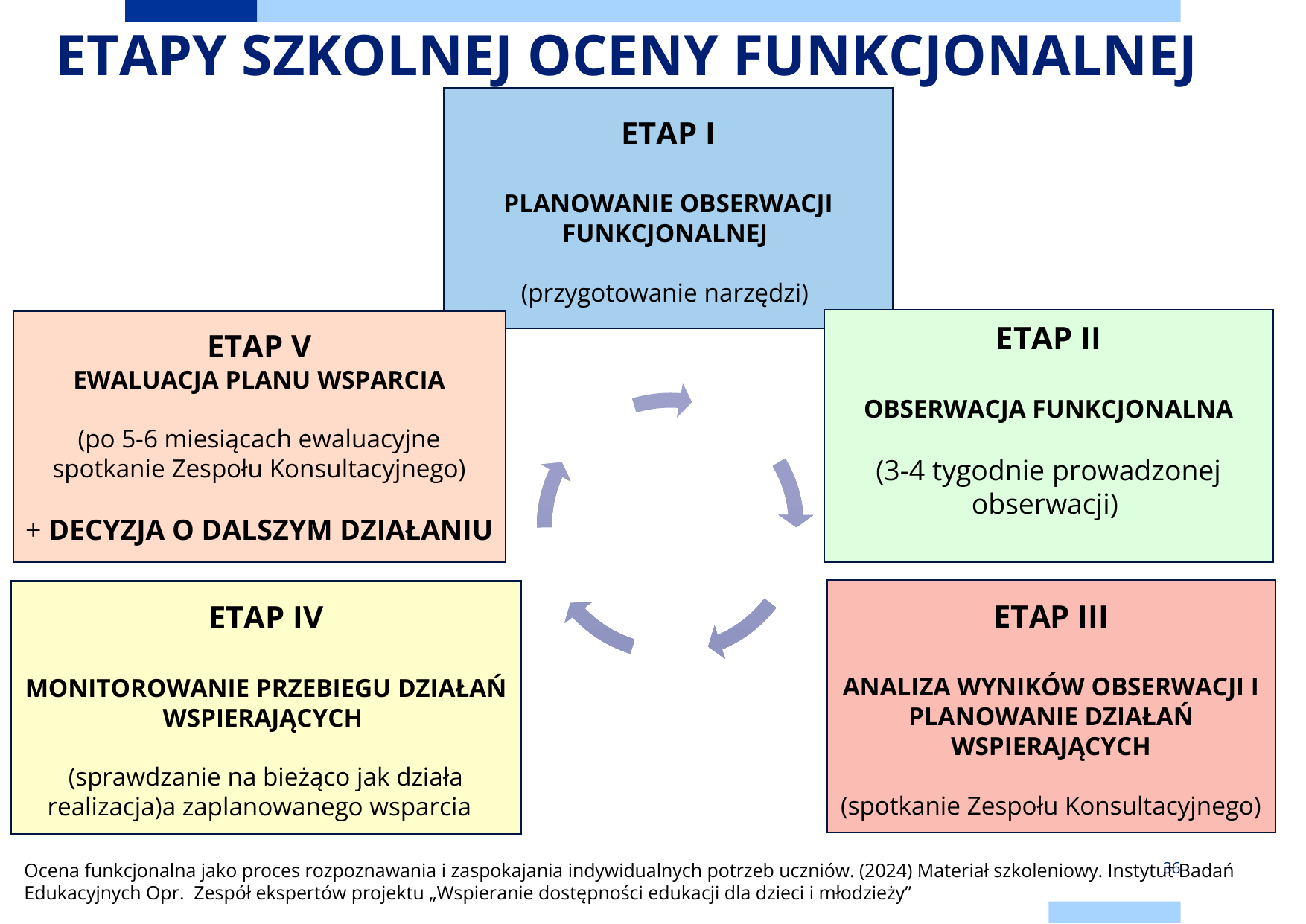

# ETAPY SZKOLNEJ OCENY FUNKCJONALNEJ

ETAP I

PLANOWANIE OBSERWACJI FUNKCJONALNEJ

(przygotowanie narzędzi)

ETAP II

OBSERWACJA FUNKCJONALNA

(3-4 tygodnie prowadzonej obserwacji)

ETAP V
EWALUACJA PLANU WSPARCIA

(po 5-6 miesiącach ewaluacyjne spotkanie Zespołu Konsultacyjnego)

+ DECYZJA O DALSZYM DZIAŁANIU

Ocena funkcjonalna jako proces rozpoznawania i zaspokajania indywidualnych potrzeb uczniów. (2024) Materiał szkoleniowy. Instytut Badań Edukacyjnych Opr.  Zespół ekspertów projektu „Wspieranie dostępności edukacji dla dzieci i młodzieży”

ETAP III

ANALIZA WYNIKÓW OBSERWACJI I PLANOWANIE DZIAŁAŃ WSPIERAJĄCYCH

(spotkanie Zespołu Konsultacyjnego)

ETAP IV

MONITOROWANIE PRZEBIEGU DZIAŁAŃ WSPIERAJĄCYCH

(sprawdzanie na bieżąco jak działa realizacja)a zaplanowanego wsparcia

36